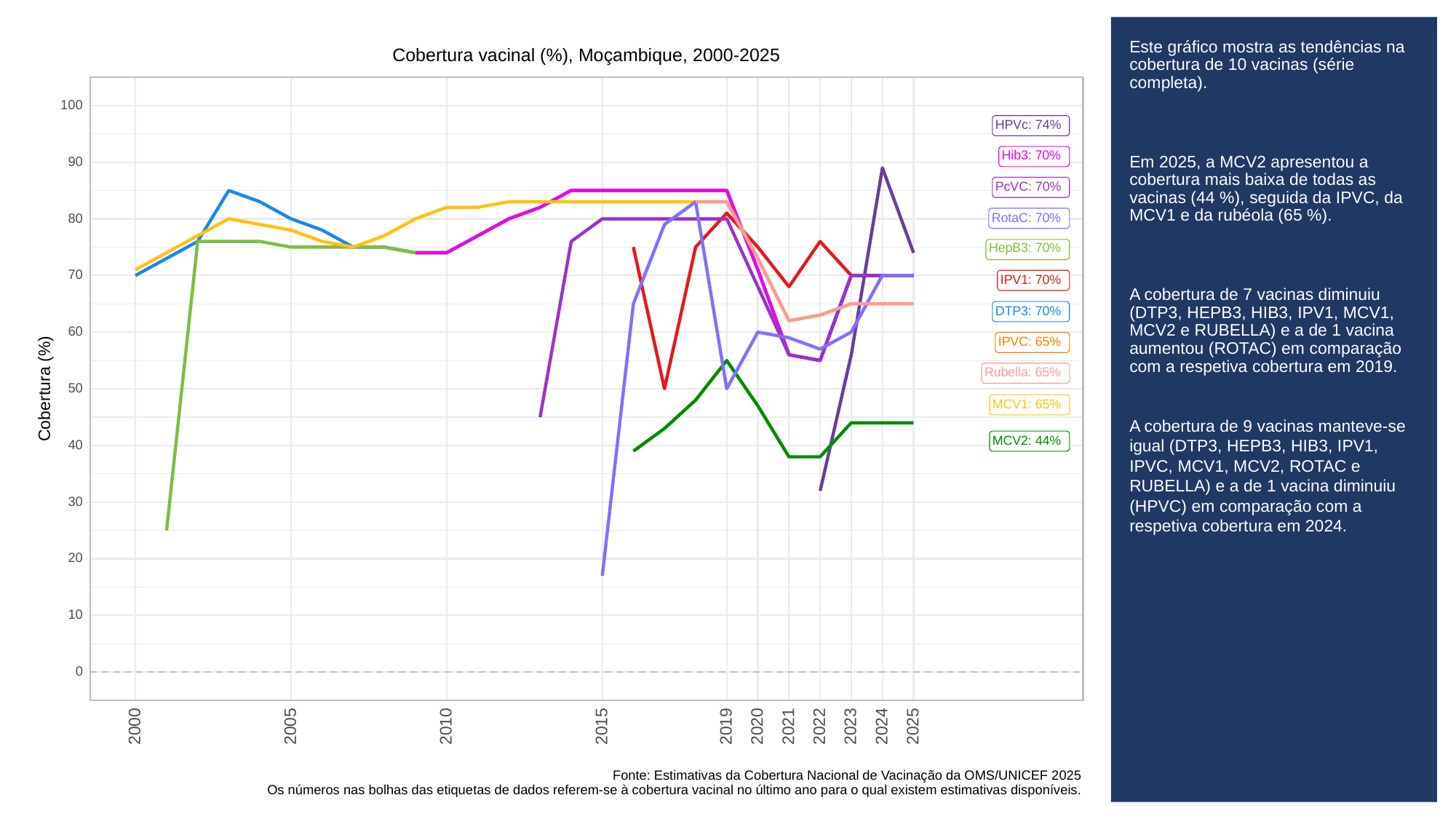

# Este gráfico mostra as tendências na cobertura de 10 vacinas (série completa).

Em 2025, a MCV2 apresentou a cobertura mais baixa de todas as vacinas (44 %), seguida da IPVC, da MCV1 e da rubéola (65 %).

A cobertura de 7 vacinas diminuiu (DTP3, HEPB3, HIB3, IPV1, MCV1, MCV2 e RUBELLA) e a de 1 vacina aumentou (ROTAC) em comparação com a respetiva cobertura em 2019.

A cobertura de 9 vacinas manteve-se igual (DTP3, HEPB3, HIB3, IPV1, IPVC, MCV1, MCV2, ROTAC e RUBELLA) e a de 1 vacina diminuiu (HPVC) em comparação com a respetiva cobertura em 2024.

Cobertura vacinal (%), Moçambique, 2000-2025

100

HPVc: 74%

Hib3: 70%
90

PcVC: 70%

RotaC: 70%
80

HepB3: 70%

70
IPV1: 70%

DTP3: 70%
60

IPVC: 65%

Rubella: 65%
Cobertura (%)
50

MCV1: 65%

MCV2: 44%
40

30

20

10

0

2023
2000
2005
2010
2015
2019
2020
2021
2022
2024
2025
Fonte: Estimativas da Cobertura Nacional de Vacinação da OMS/UNICEF 2025
Os números nas bolhas das etiquetas de dados referem-se à cobertura vacinal no último ano para o qual existem estimativas disponíveis.